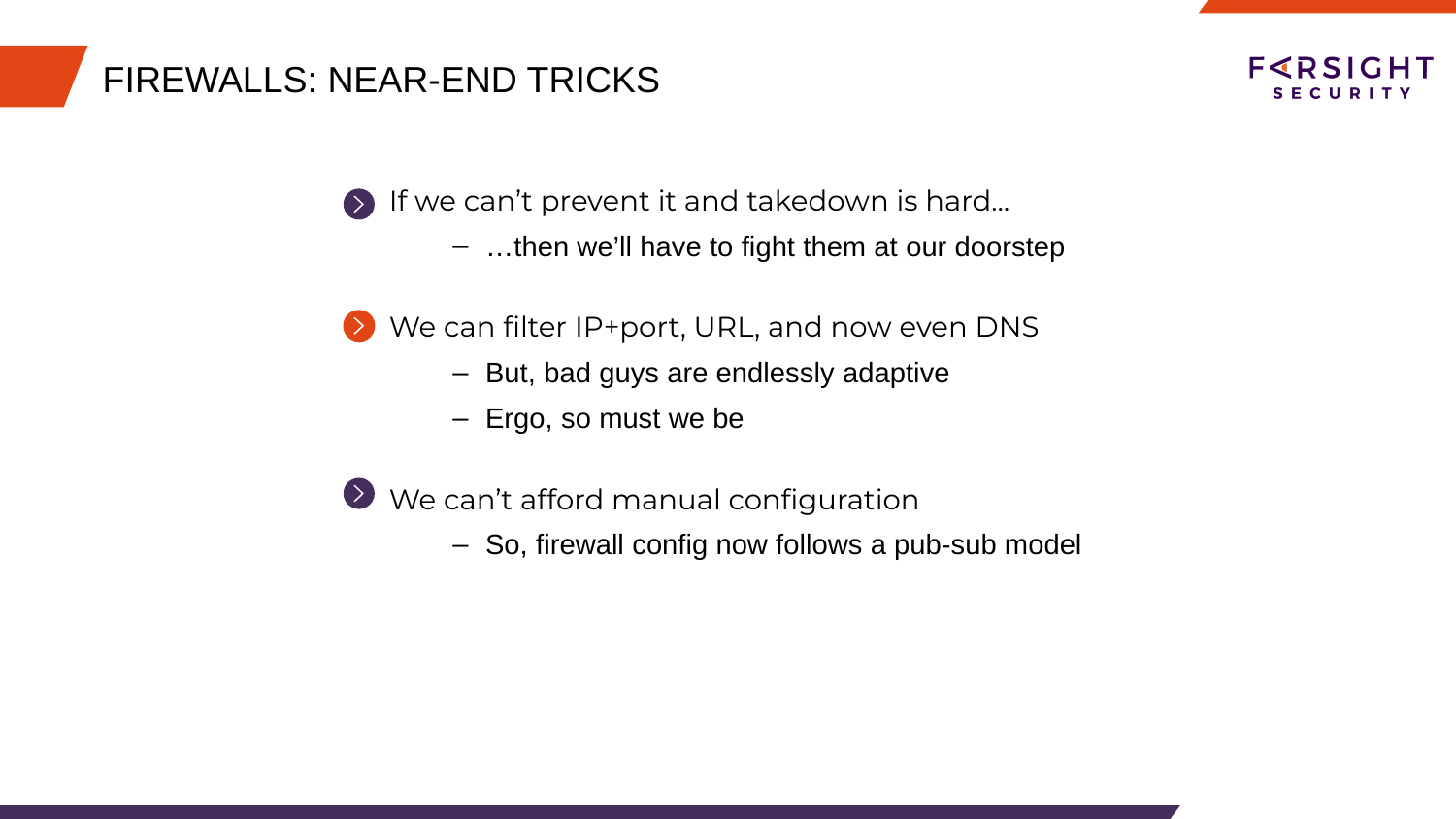

# FIREWALLS: NEAR-END TRICKS
If we can’t prevent it and takedown is hard…
…then we’ll have to fight them at our doorstep
We can filter IP+port, URL, and now even DNS
But, bad guys are endlessly adaptive
Ergo, so must we be
We can’t afford manual configuration
So, firewall config now follows a pub-sub model